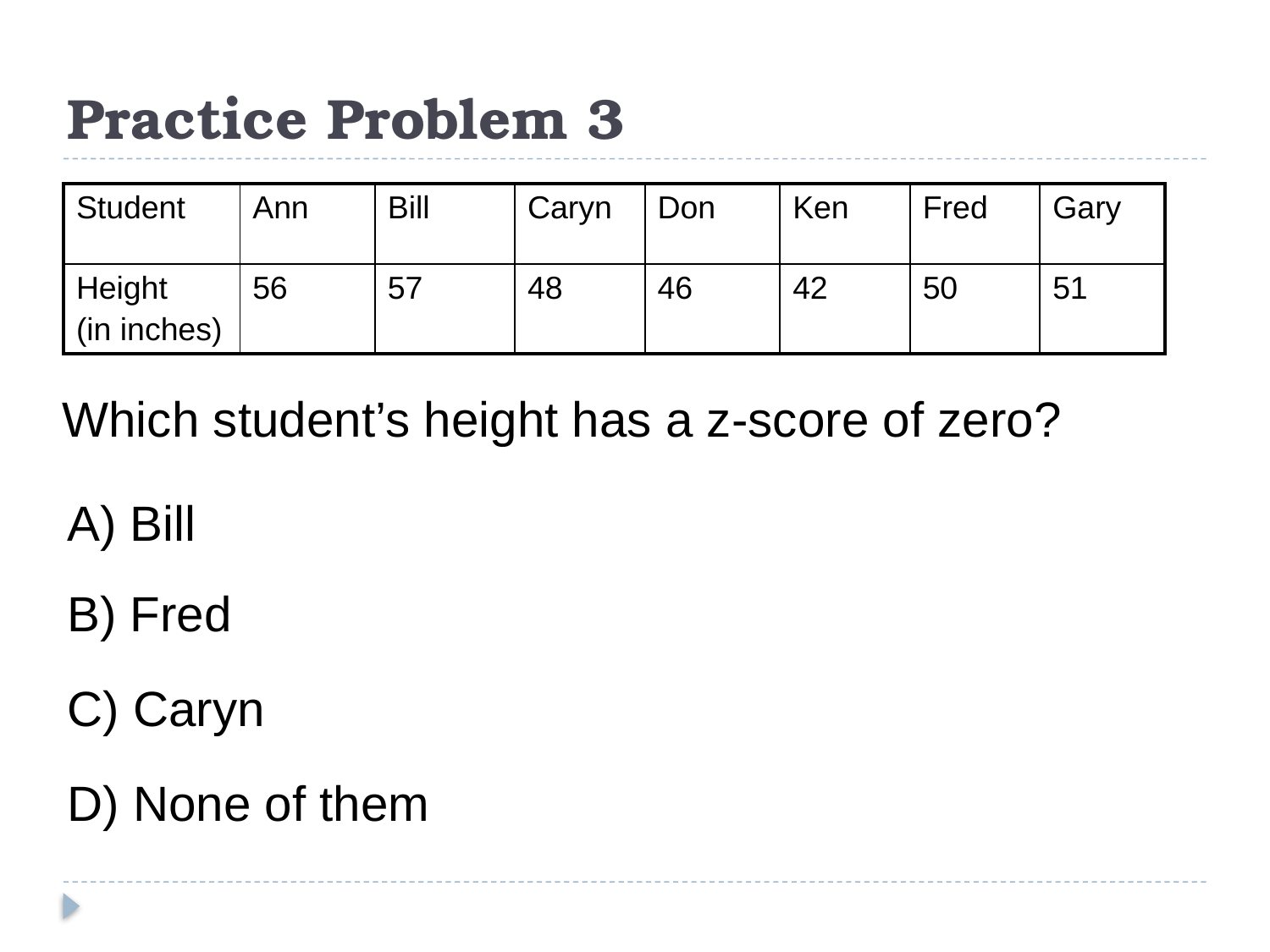

# Practice Problem 3
| Student | Ann | Bill | Caryn | Don | Ken | Fred | Gary |
| --- | --- | --- | --- | --- | --- | --- | --- |
| Height (in inches) | 56 | 57 | 48 | 46 | 42 | 50 | 51 |
Which student’s height has a z-score of zero?
A) Bill
B) Fred
C) Caryn
D) None of them